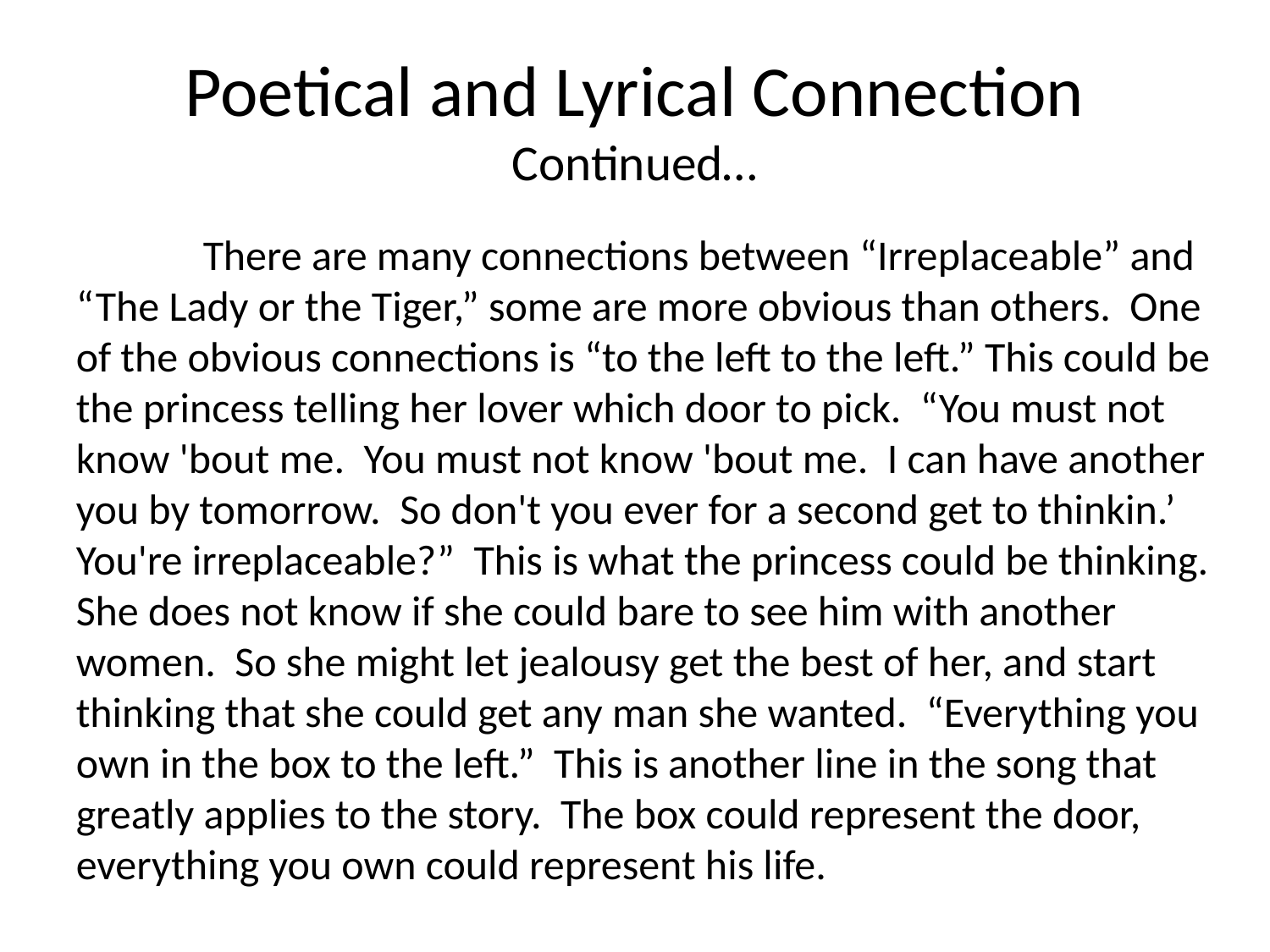

# Poetical and Lyrical Connection Continued…

	There are many connections between “Irreplaceable” and “The Lady or the Tiger,” some are more obvious than others.  One  of the obvious connections is “to the left to the left.” This could be the princess telling her lover which door to pick.  “You must not know 'bout me.  You must not know 'bout me.  I can have another you by tomorrow.  So don't you ever for a second get to thinkin.’  You're irreplaceable?”  This is what the princess could be thinking.  She does not know if she could bare to see him with another women.  So she might let jealousy get the best of her, and start thinking that she could get any man she wanted.  “Everything you own in the box to the left.”  This is another line in the song that greatly applies to the story.  The box could represent the door, everything you own could represent his life.